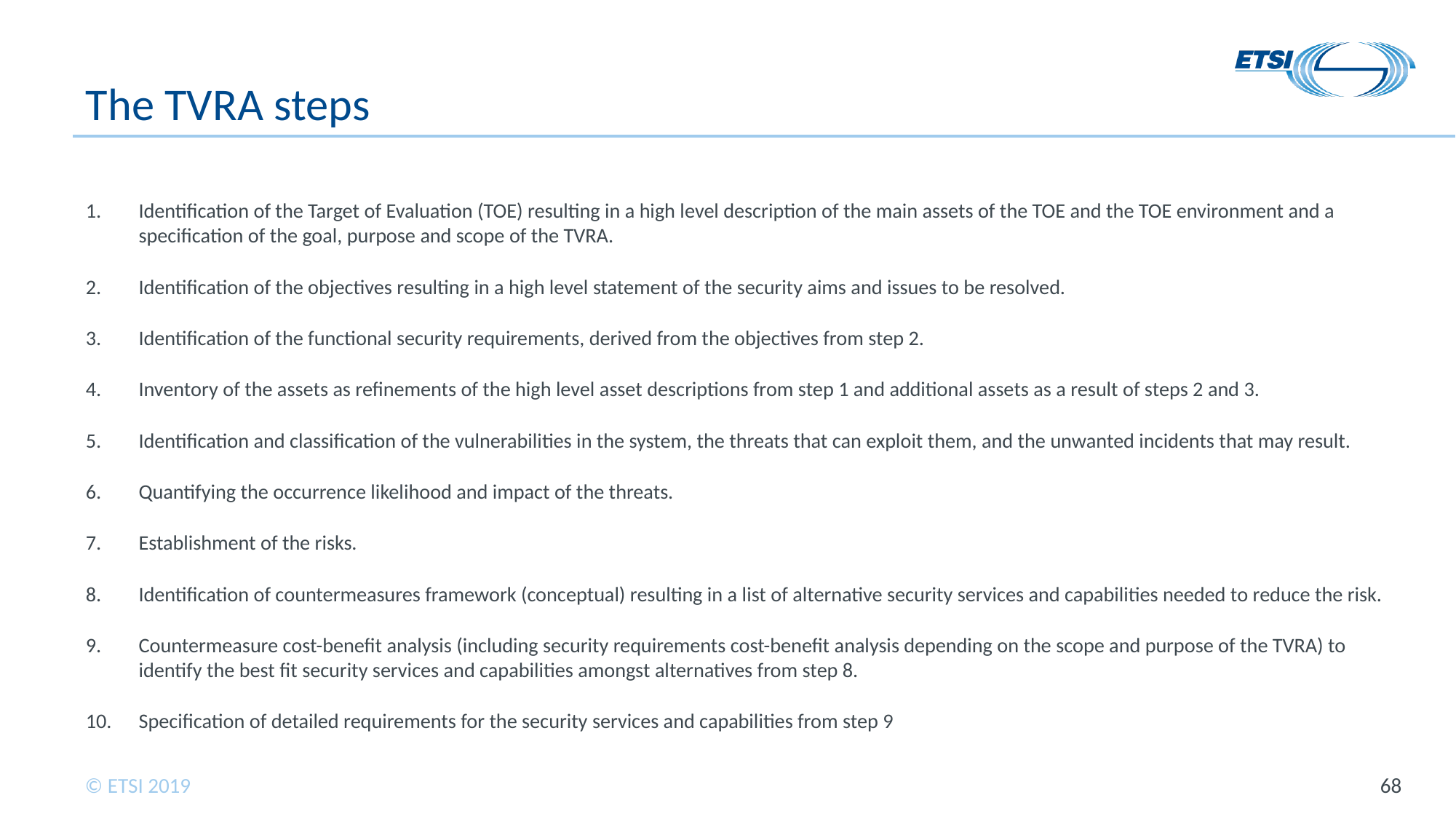

# The TVRA steps
Identification of the Target of Evaluation (TOE) resulting in a high level description of the main assets of the TOE and the TOE environment and a specification of the goal, purpose and scope of the TVRA.
Identification of the objectives resulting in a high level statement of the security aims and issues to be resolved.
Identification of the functional security requirements, derived from the objectives from step 2.
Inventory of the assets as refinements of the high level asset descriptions from step 1 and additional assets as a result of steps 2 and 3.
Identification and classification of the vulnerabilities in the system, the threats that can exploit them, and the unwanted incidents that may result.
Quantifying the occurrence likelihood and impact of the threats.
Establishment of the risks.
Identification of countermeasures framework (conceptual) resulting in a list of alternative security services and capabilities needed to reduce the risk.
Countermeasure cost-benefit analysis (including security requirements cost-benefit analysis depending on the scope and purpose of the TVRA) to identify the best fit security services and capabilities amongst alternatives from step 8.
Specification of detailed requirements for the security services and capabilities from step 9